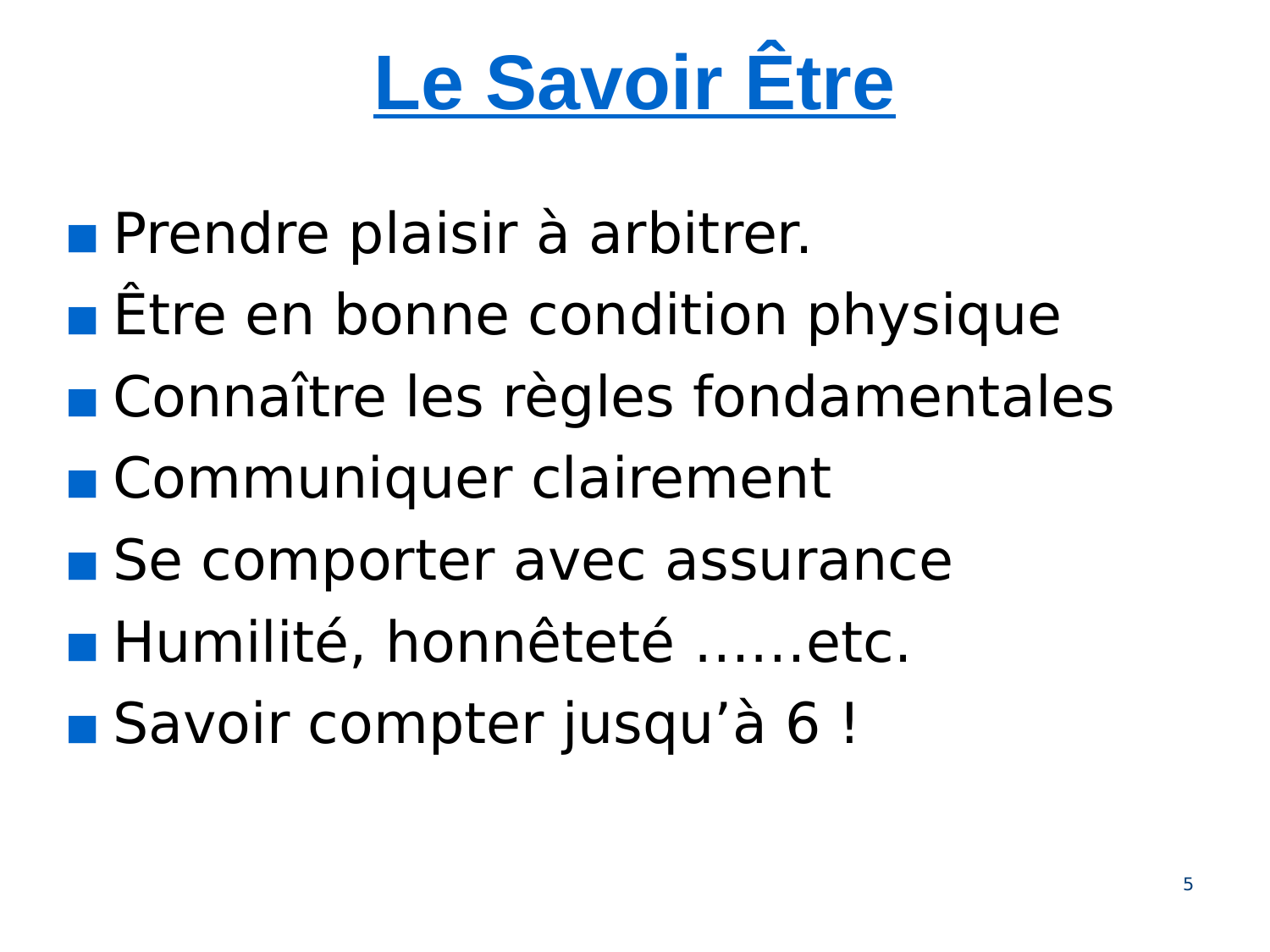

Le Savoir Être
Prendre plaisir à arbitrer.
Être en bonne condition physique
Connaître les règles fondamentales
Communiquer clairement
Se comporter avec assurance
Humilité, honnêteté ……etc.
Savoir compter jusqu’à 6 !
5